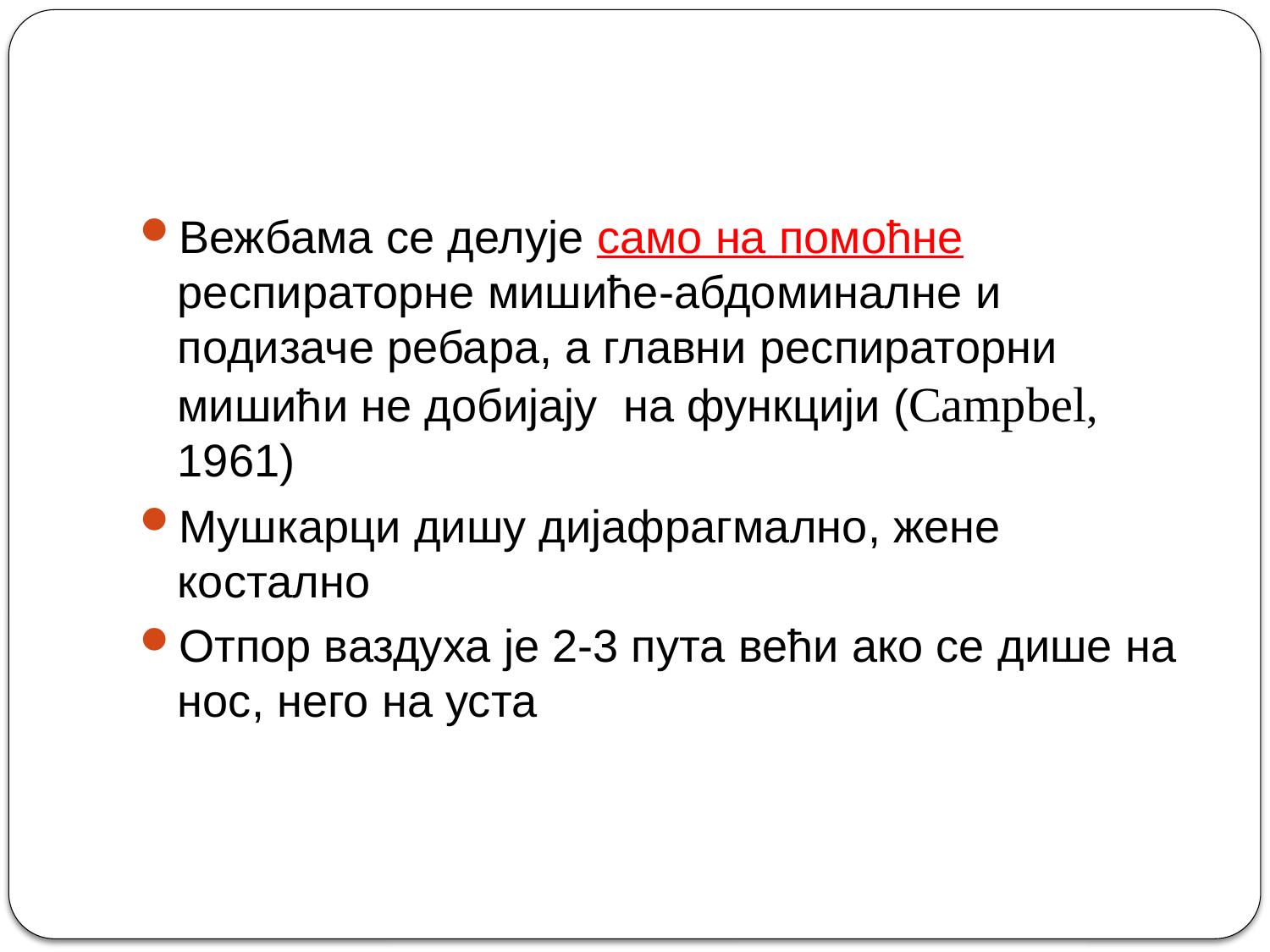

#
Вежбама се делује само на помоћне респираторне мишиће-абдоминалне и подизаче ребара, а главни респираторни мишићи не добијају  на функцији (Campbel, 1961)
Мушкарци дишу дијафрагмално, жене костално
Отпор ваздуха је 2-3 пута већи ако се дише на нос, него на уста